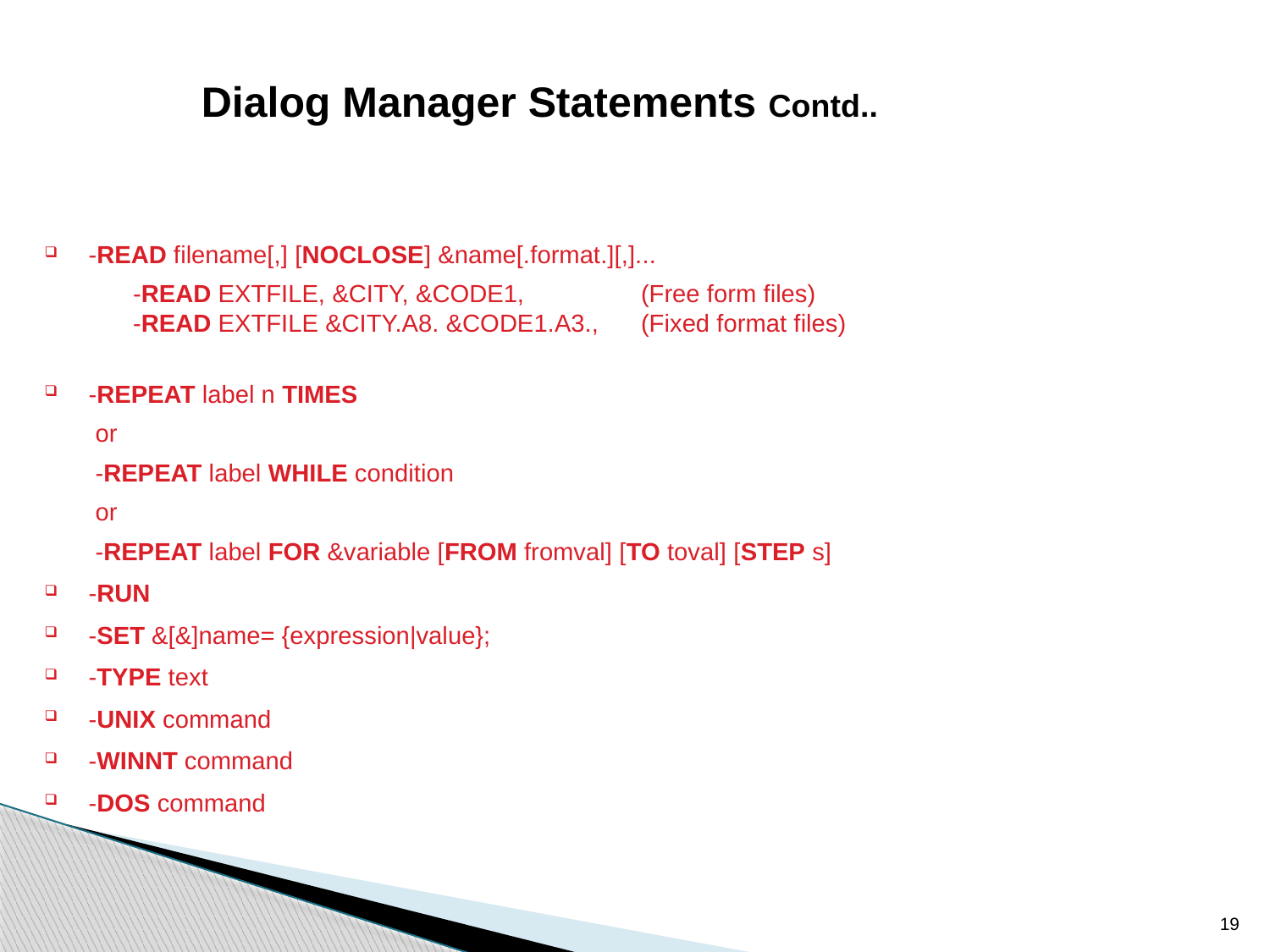

# Dialog Manager Statements Contd..
-READ filename[,] [NOCLOSE] &name[.format.][,]...
	-READ EXTFILE, &CITY, &CODE1,   	(Free form files)
-READ EXTFILE &CITY.A8. &CODE1.A3.,  	(Fixed format files)
-REPEAT label n TIMES
or
-REPEAT label WHILE condition
or
-REPEAT label FOR &variable [FROM fromval] [TO toval] [STEP s]
-RUN
-SET &[&]name= {expression|value};
-TYPE text
-UNIX command
-WINNT command
-DOS command

19